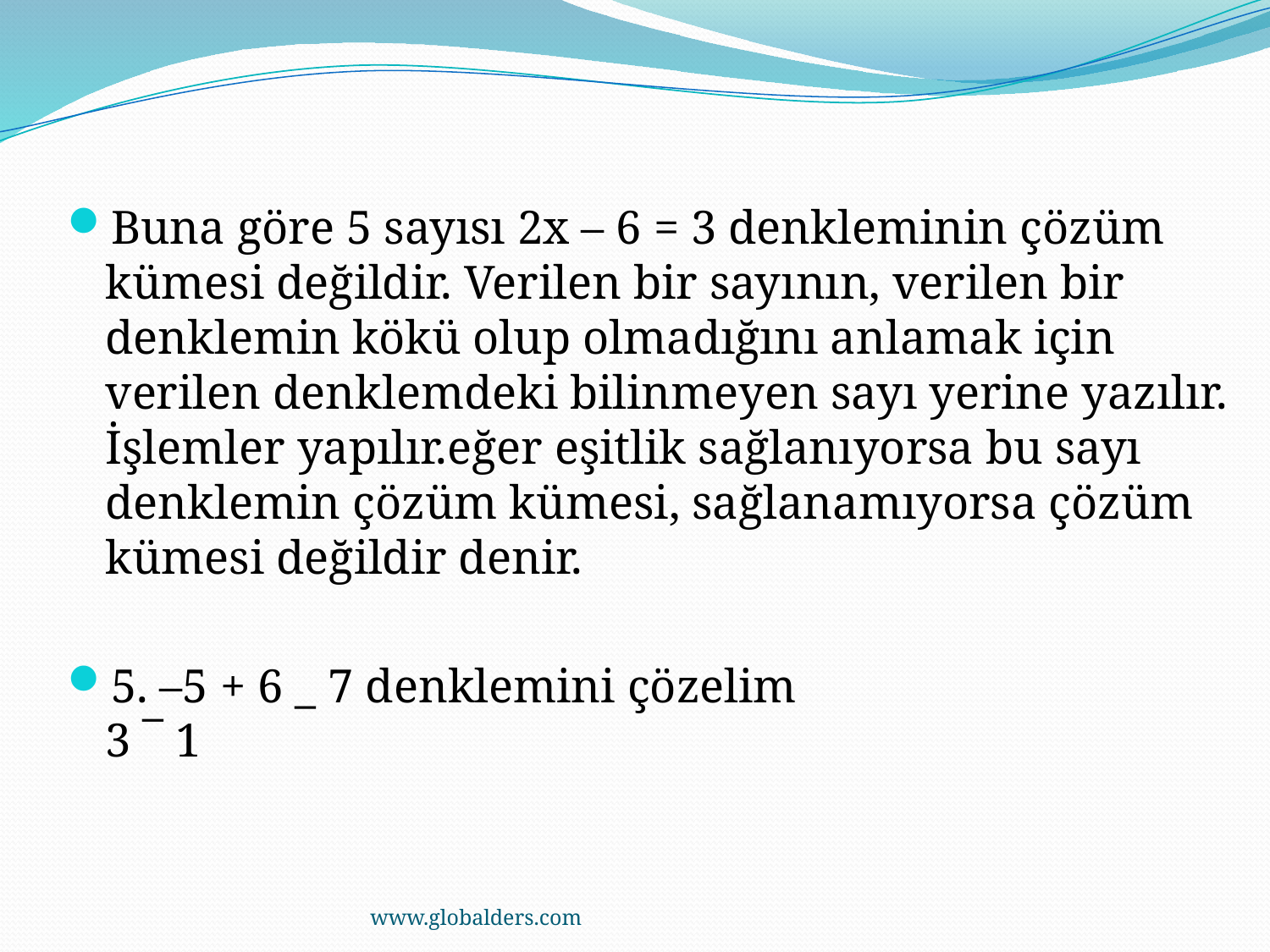

Buna göre 5 sayısı 2x – 6 = 3 denkleminin çözüm kümesi değildir. Verilen bir sayının, verilen bir denklemin kökü olup olmadığını anlamak için verilen denklemdeki bilinmeyen sayı yerine yazılır. İşlemler yapılır.eğer eşitlik sağlanıyorsa bu sayı denklemin çözüm kümesi, sağlanamıyorsa çözüm kümesi değildir denir.

5. –5 + 6 _ 7 denklemini çözelim
3 ¯ 1
www.globalders.com